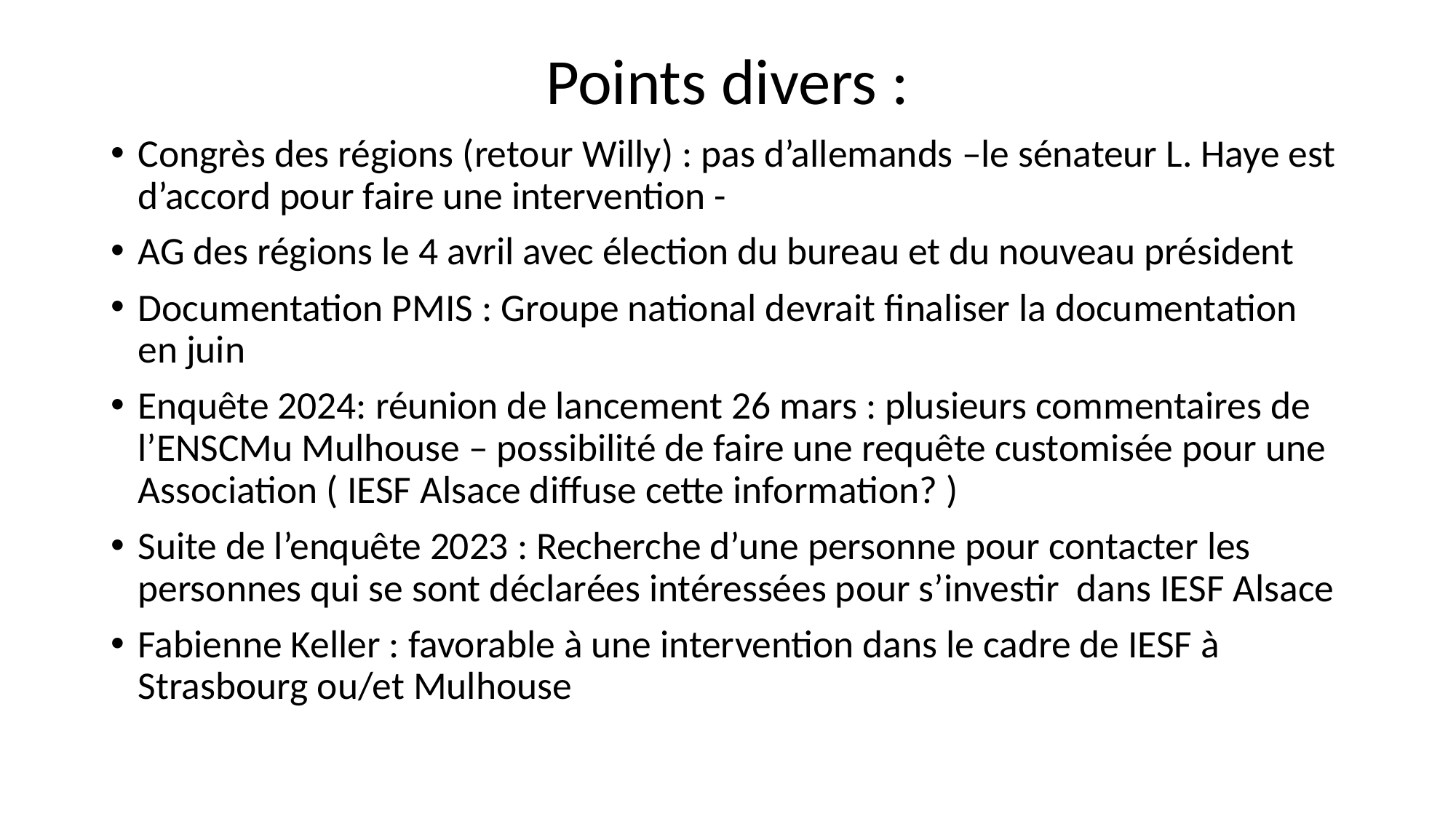

# Points divers :
Congrès des régions (retour Willy) : pas d’allemands –le sénateur L. Haye est d’accord pour faire une intervention -
AG des régions le 4 avril avec élection du bureau et du nouveau président
Documentation PMIS : Groupe national devrait finaliser la documentation en juin
Enquête 2024: réunion de lancement 26 mars : plusieurs commentaires de l’ENSCMu Mulhouse – possibilité de faire une requête customisée pour une Association ( IESF Alsace diffuse cette information? )
Suite de l’enquête 2023 : Recherche d’une personne pour contacter les personnes qui se sont déclarées intéressées pour s’investir  dans IESF Alsace
Fabienne Keller : favorable à une intervention dans le cadre de IESF à Strasbourg ou/et Mulhouse